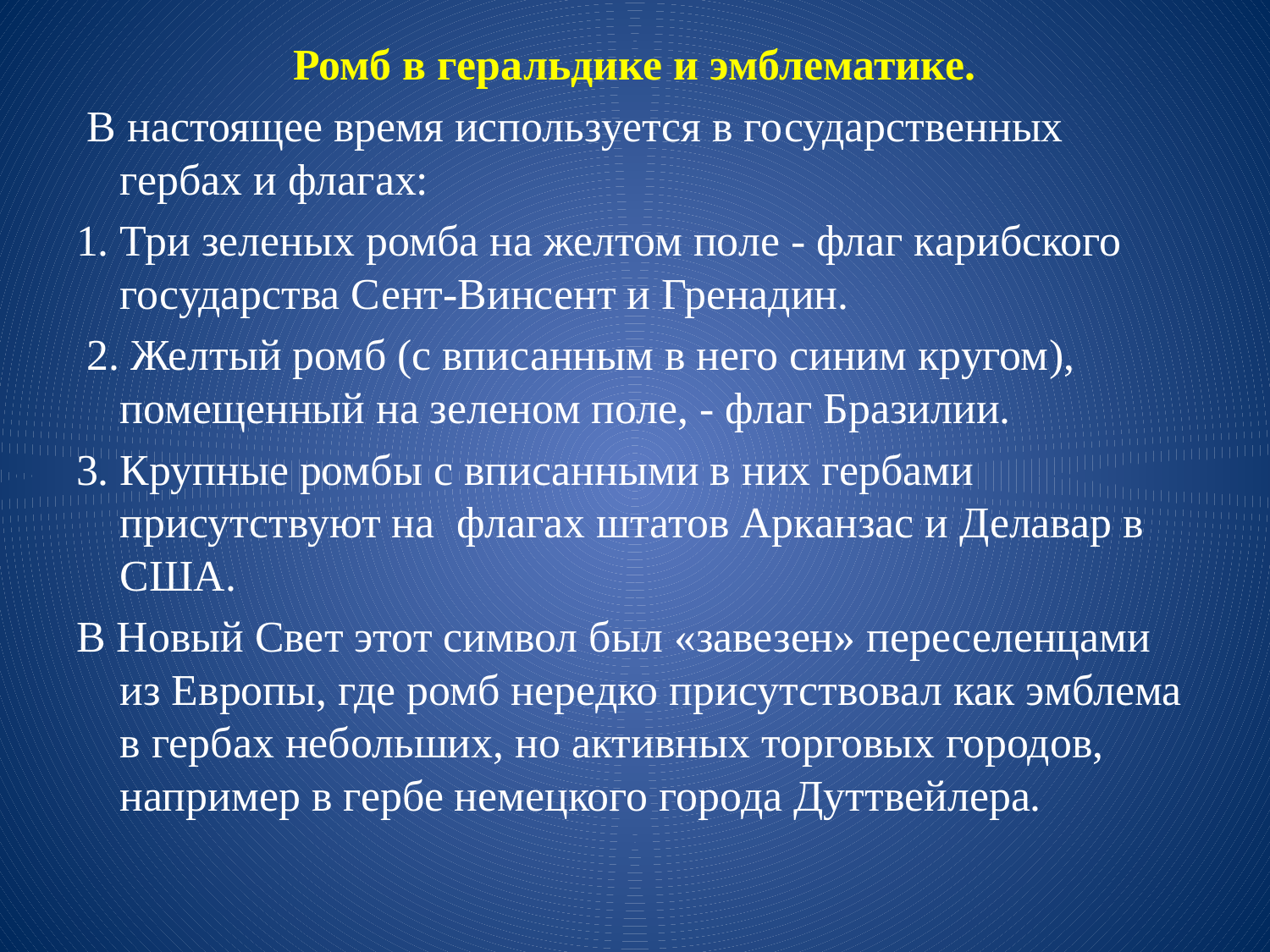

Ромб в геральдике и эмблематике.
 В настоящее время используется в государственных гербах и флагах:
1. Три зеленых ромба на желтом поле - флаг карибского государства Сент-Винсент и Гренадин.
 2. Желтый ромб (с вписанным в него синим кругом), помещенный на зеленом поле, - флаг Бразилии.
3. Крупные ромбы с вписанными в них гербами присутствуют на  флагах штатов Арканзас и Делавар в США.
В Новый Свет этот символ был «завезен» переселенцами из Европы, где ромб нередко присутствовал как эмблема в гербах небольших, но активных торговых городов, например в гербе немецкого города Дуттвейлера.